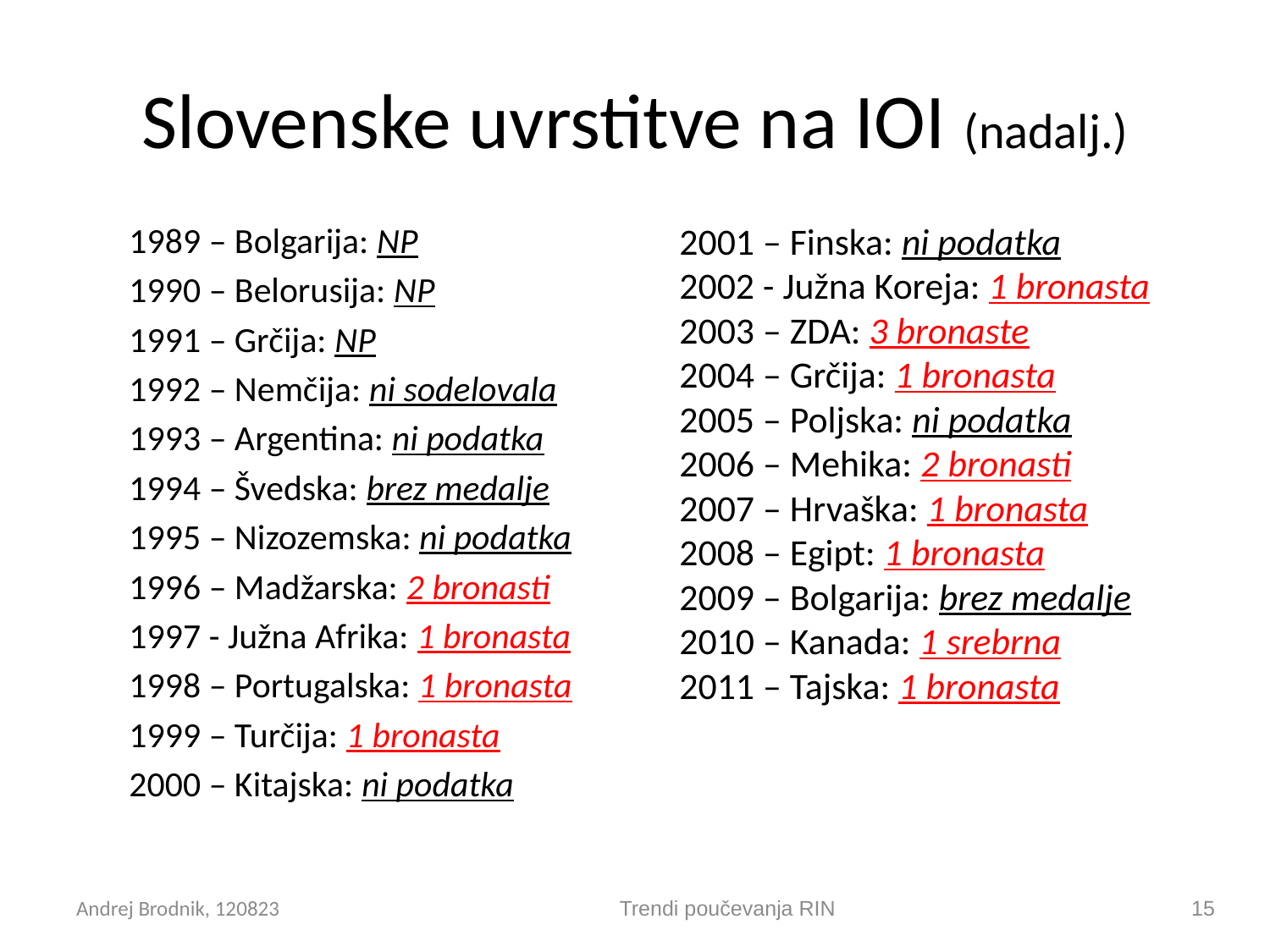

# Slovenske uvrstitve na IOI (nadalj.)
1989 – Bolgarija: NP
1990 – Belorusija: NP
1991 – Grčija: NP
1992 – Nemčija: ni sodelovala
1993 – Argentina: ni podatka
1994 – Švedska: brez medalje
1995 – Nizozemska: ni podatka
1996 – Madžarska: 2 bronasti
1997 - Južna Afrika: 1 bronasta
1998 – Portugalska: 1 bronasta
1999 – Turčija: 1 bronasta
2000 – Kitajska: ni podatka
2001 – Finska: ni podatka
2002 - Južna Koreja: 1 bronasta
2003 – ZDA: 3 bronaste
2004 – Grčija: 1 bronasta
2005 – Poljska: ni podatka
2006 – Mehika: 2 bronasti
2007 – Hrvaška: 1 bronasta
2008 – Egipt: 1 bronasta
2009 – Bolgarija: brez medalje
2010 – Kanada: 1 srebrna
2011 – Tajska: 1 bronasta
Andrej Brodnik, 120823
Trendi poučevanja RIN
15